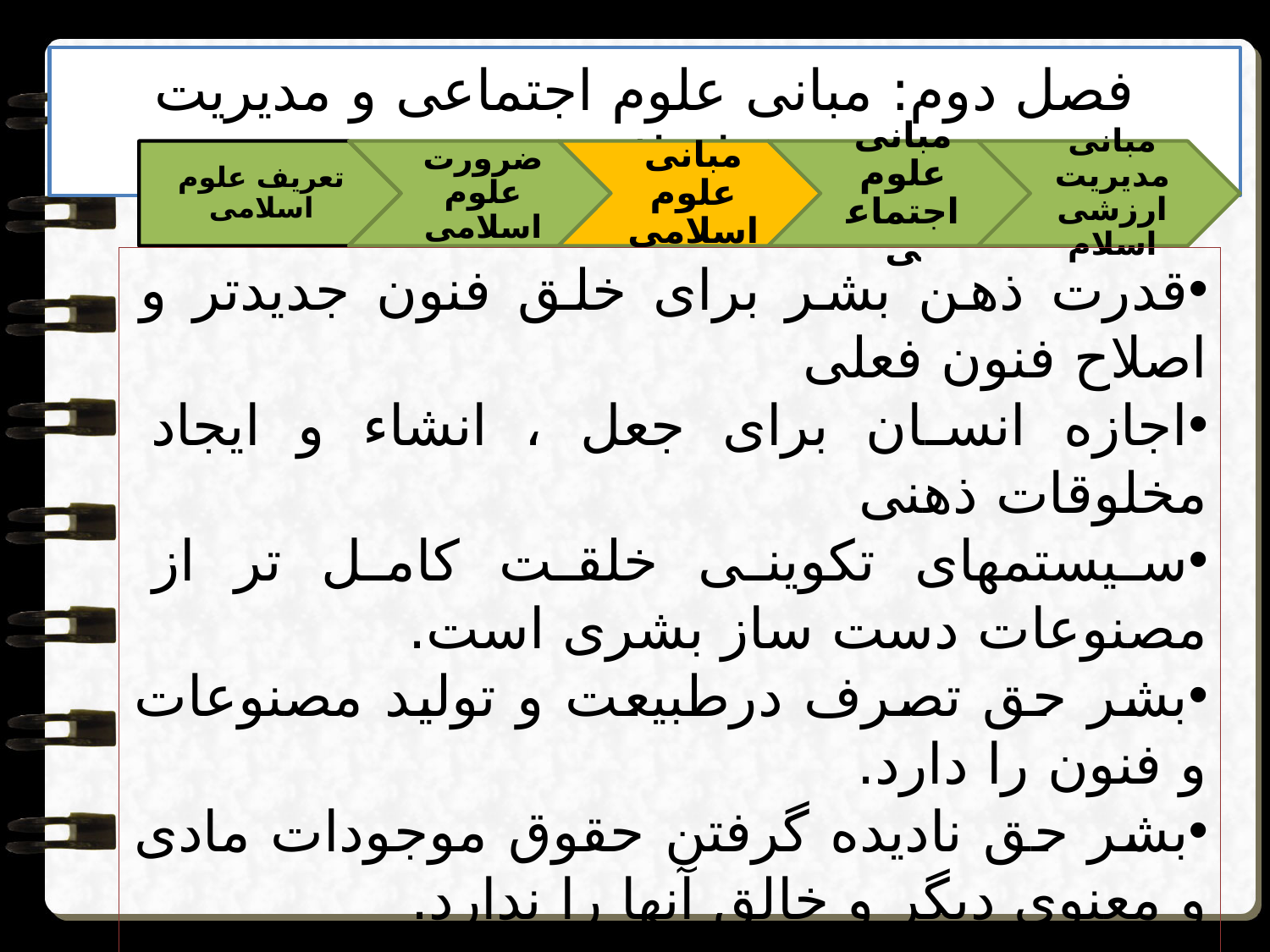

فصل دوم: مبانی علوم اجتماعی و مدیریت اسلامی
تعریف علوم اسلامی
ضرورت علوم اسلامی
مبانی علوم اسلامی
مبانی علوم اجتماعی
مبانی مدیریت ارزشی اسلام
قدرت ذهن بشر برای خلق فنون جدیدتر و اصلاح فنون فعلی
اجازه انسان برای جعل ، انشاء و ایجاد مخلوقات ذهنی
سیستمهای تکوینی خلقت کامل تر از مصنوعات دست ساز بشری است.
بشر حق تصرف درطبیعت و تولید مصنوعات و فنون را دارد.
بشر حق نادیده گرفتن حقوق موجودات مادی و معنوی دیگر و خالق آنها را ندارد.
تکنیک و فنون نباید خلاف ارزشهای الهی و عالی انسانی و خرد انسانی باشد.